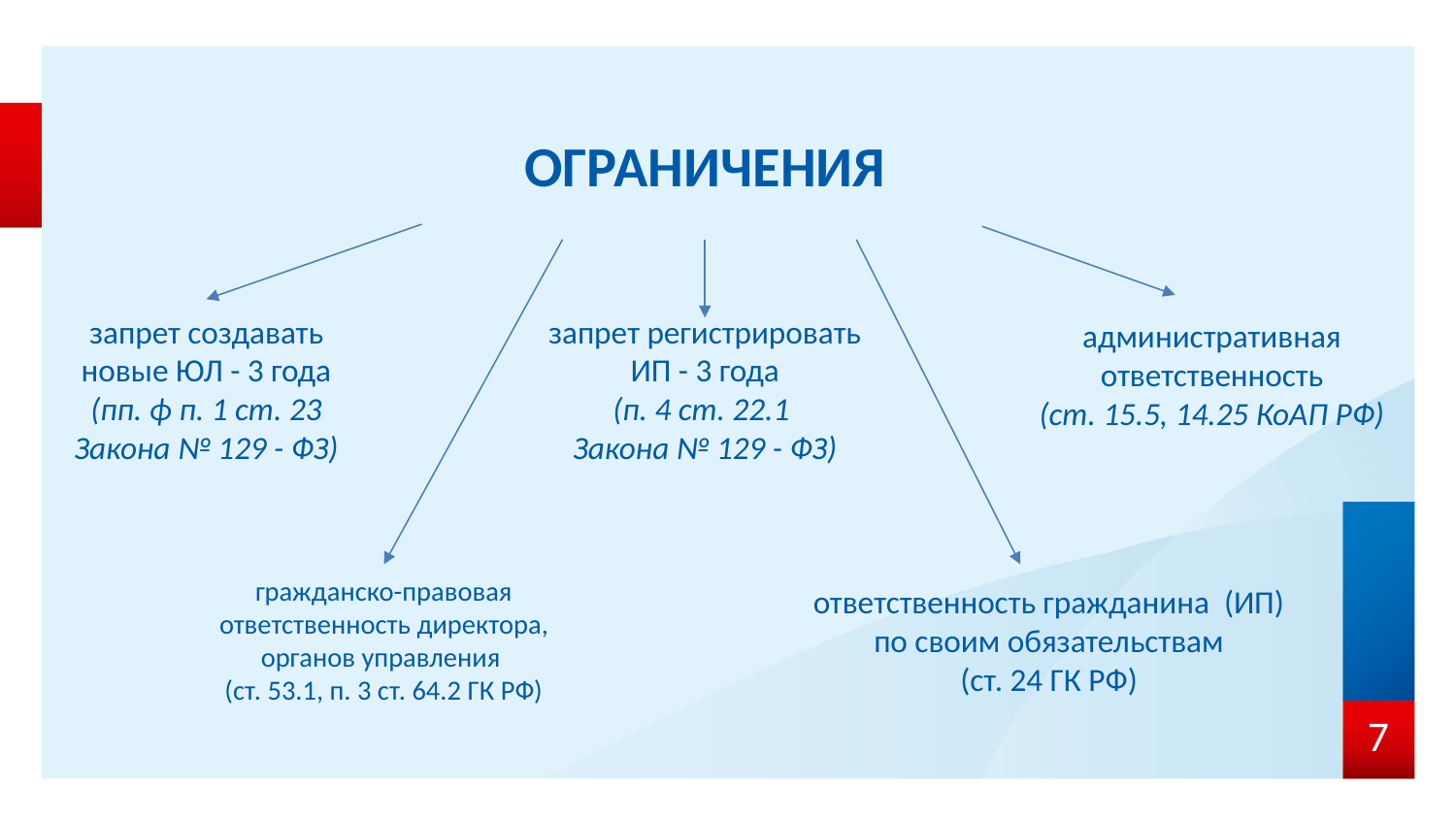

# ОГРАНИЧЕНИЯ
запрет создавать
новые ЮЛ - 3 года
(пп. ф п. 1 ст. 23
Закона № 129 - ФЗ)
запрет регистрировать
ИП - 3 года
(п. 4 ст. 22.1
Закона № 129 - ФЗ)
административная
ответственность
(ст. 15.5, 14.25 КоАП РФ)

ответственность гражданина  (ИП)
по своим обязательствам
(ст. 24 ГК РФ)
гражданско-правовая
ответственность директора,
органов управления
(ст. 53.1, п. 3 ст. 64.2 ГК РФ)
7